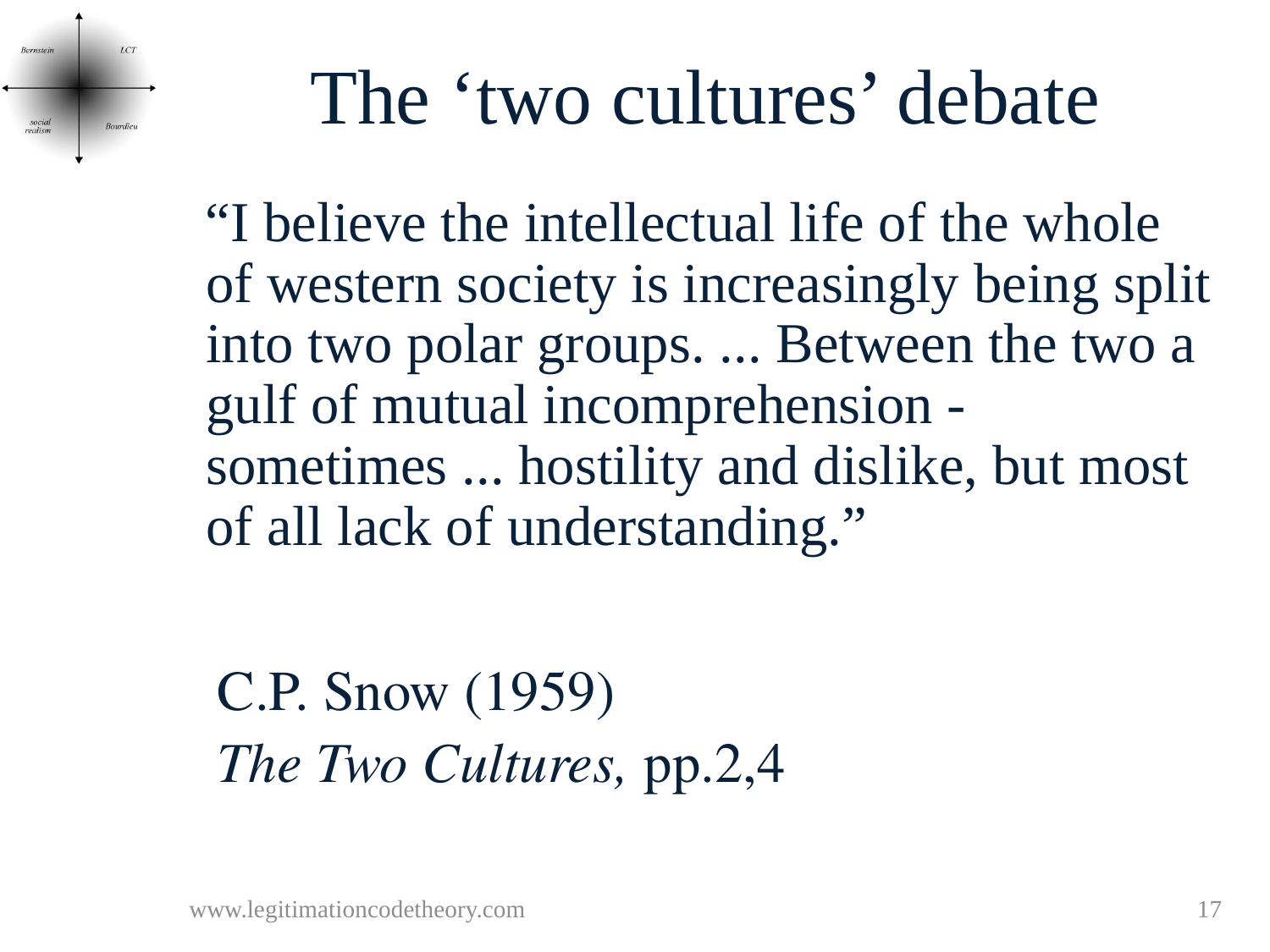

# The ‘two cultures’ debate

“I believe the intellectual life of the whole of western society is increasingly being split into two polar groups. ... Between the two a gulf of mutual incomprehension - sometimes ... hostility and dislike, but most of all lack of understanding.”

  C.P. Snow (1959)
  The Two Cultures, pp.2,4
www.legitimationcodetheory.com
17